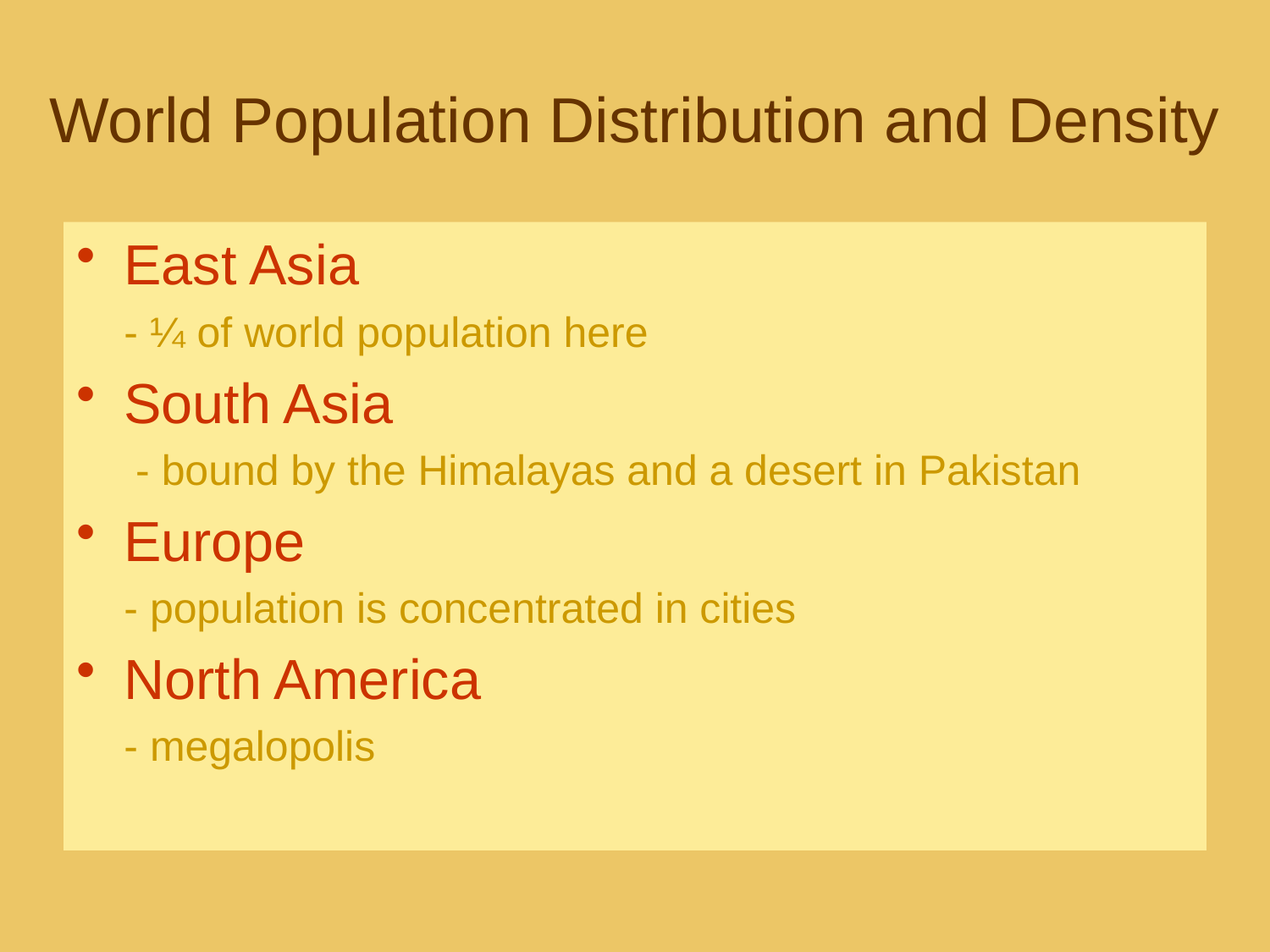

# World Population Distribution and Density
East Asia
	- ¼ of world population here
South Asia
	 - bound by the Himalayas and a desert in Pakistan
Europe
	- population is concentrated in cities
North America
	- megalopolis